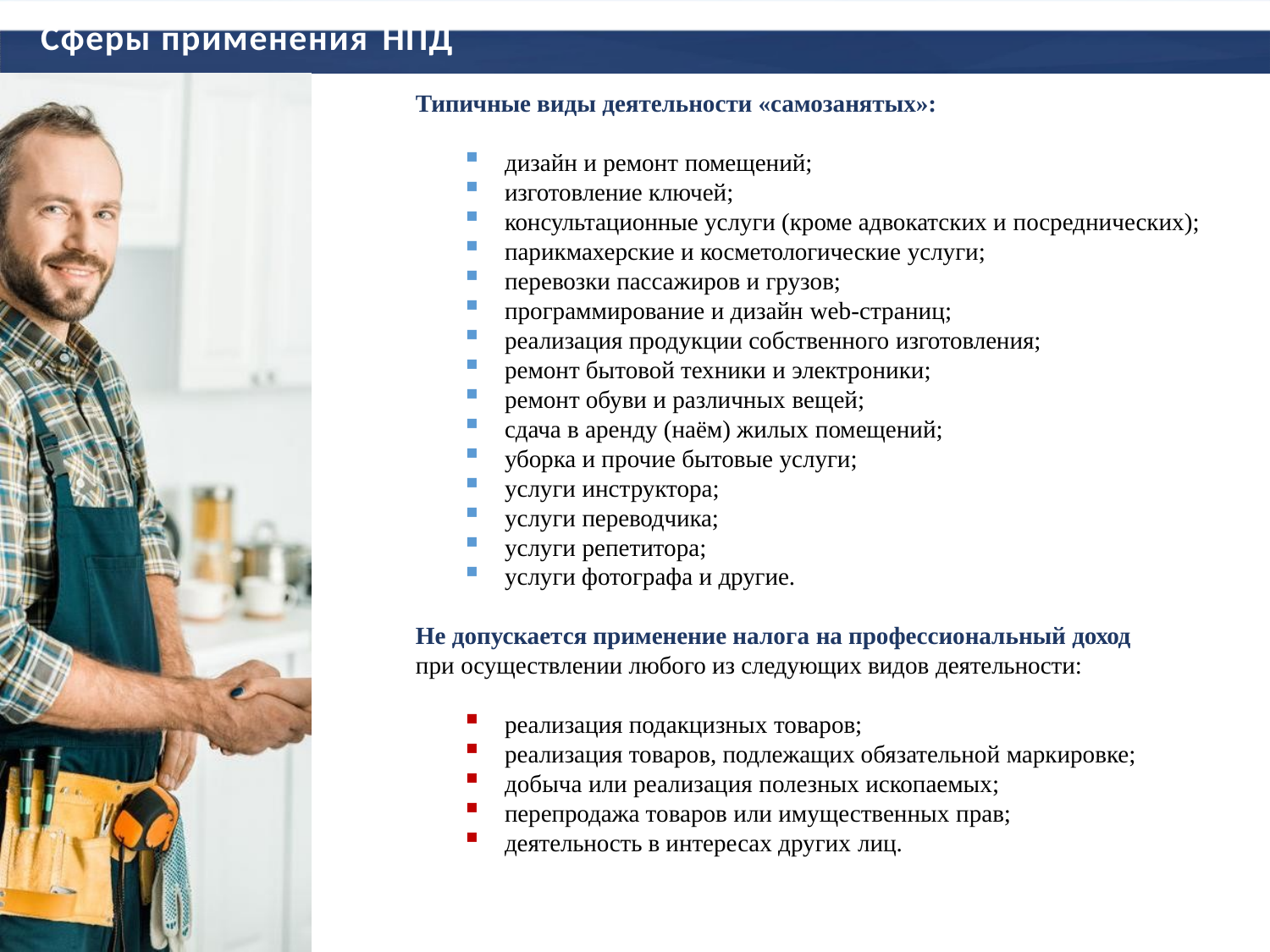

# Сферы применения НПД
Типичные виды деятельности «самозанятых»:

дизайн и ремонт помещений;
изготовление ключей;
консультационные услуги (кроме адвокатских и посреднических);
парикмахерские и косметологические услуги;
перевозки пассажиров и грузов;
программирование и дизайн web-страниц;
реализация продукции собственного изготовления;
ремонт бытовой техники и электроники;
ремонт обуви и различных вещей;
сдача в аренду (наём) жилых помещений;
уборка и прочие бытовые услуги;
услуги инструктора;
услуги переводчика;
услуги репетитора;
услуги фотографа и другие.
Не допускается применение налога на профессиональный доход
при осуществлении любого из следующих видов деятельности:

реализация подакцизных товаров;
реализация товаров, подлежащих обязательной маркировке;
добыча или реализация полезных ископаемых;
перепродажа товаров или имущественных прав;
деятельность в интересах других лиц.